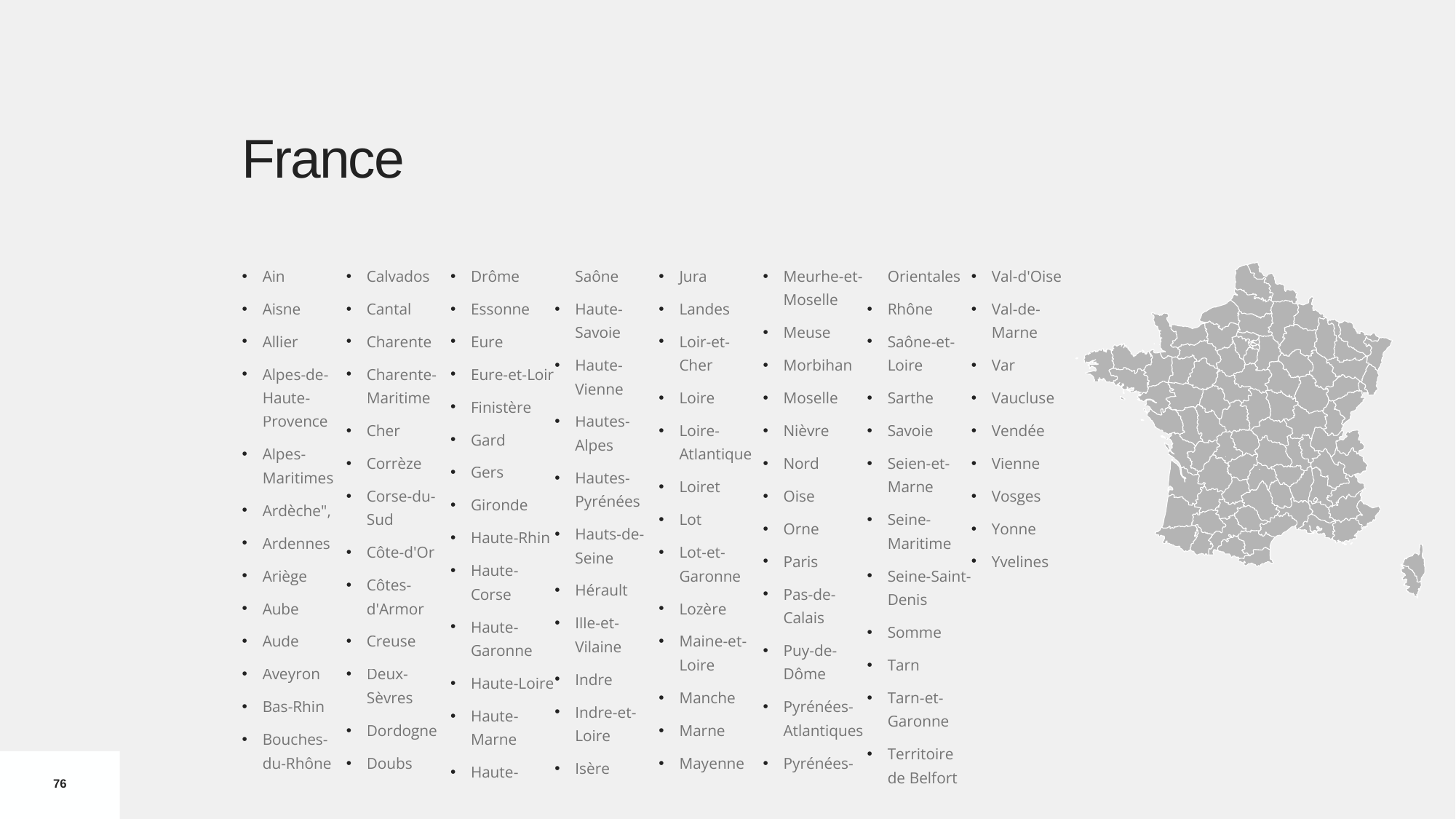

# France
Ain
Aisne
Allier
Alpes-de-Haute-Provence
Alpes-Maritimes
Ardèche",
Ardennes
Ariège
Aube
Aude
Aveyron
Bas-Rhin
Bouches-du-Rhône
Calvados
Cantal
Charente
Charente-Maritime
Cher
Corrèze
Corse-du-Sud
Côte-d'Or
Côtes-d'Armor
Creuse
Deux-Sèvres
Dordogne
Doubs
Drôme
Essonne
Eure
Eure-et-Loir
Finistère
Gard
Gers
Gironde
Haute-Rhin
Haute-Corse
Haute-Garonne
Haute-Loire
Haute-Marne
Haute-Saône
Haute-Savoie
Haute-Vienne
Hautes-Alpes
Hautes-Pyrénées
Hauts-de-Seine
Hérault
Ille-et-Vilaine
Indre
Indre-et-Loire
Isère
Jura
Landes
Loir-et-Cher
Loire
Loire-Atlantique
Loiret
Lot
Lot-et-Garonne
Lozère
Maine-et-Loire
Manche
Marne
Mayenne
Meurhe-et-Moselle
Meuse
Morbihan
Moselle
Nièvre
Nord
Oise
Orne
Paris
Pas-de-Calais
Puy-de-Dôme
Pyrénées-Atlantiques
Pyrénées-Orientales
Rhône
Saône-et-Loire
Sarthe
Savoie
Seien-et-Marne
Seine-Maritime
Seine-Saint-Denis
Somme
Tarn
Tarn-et-Garonne
Territoire de Belfort
Val-d'Oise
Val-de-Marne
Var
Vaucluse
Vendée
Vienne
Vosges
Yonne
Yvelines